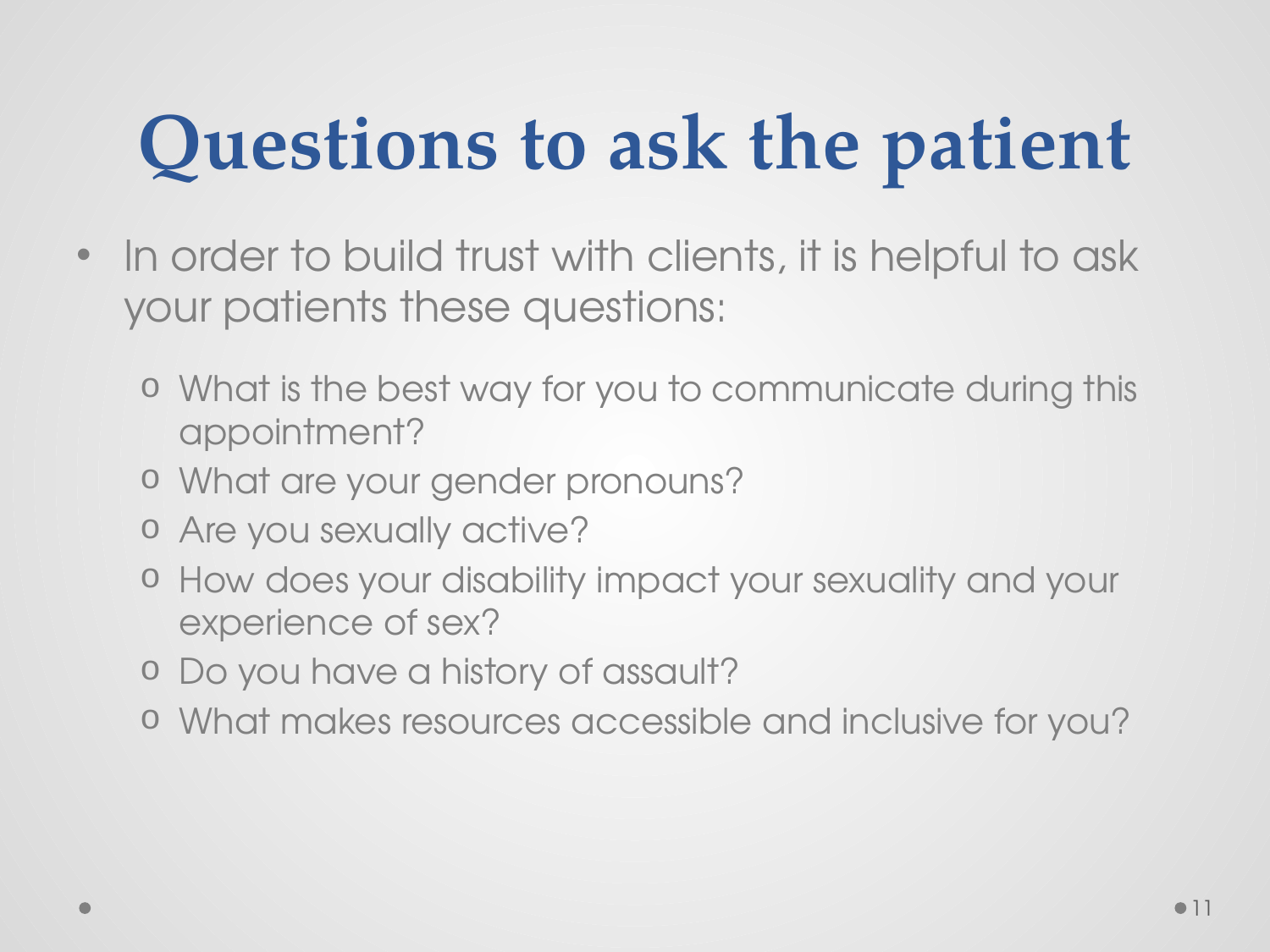

# Questions to ask the patient
In order to build trust with clients, it is helpful to ask your patients these questions:

What is the best way for you to communicate during this appointment?
What are your gender pronouns?
Are you sexually active?
How does your disability impact your sexuality and your experience of sex?
Do you have a history of assault?
What makes resources accessible and inclusive for you?

11